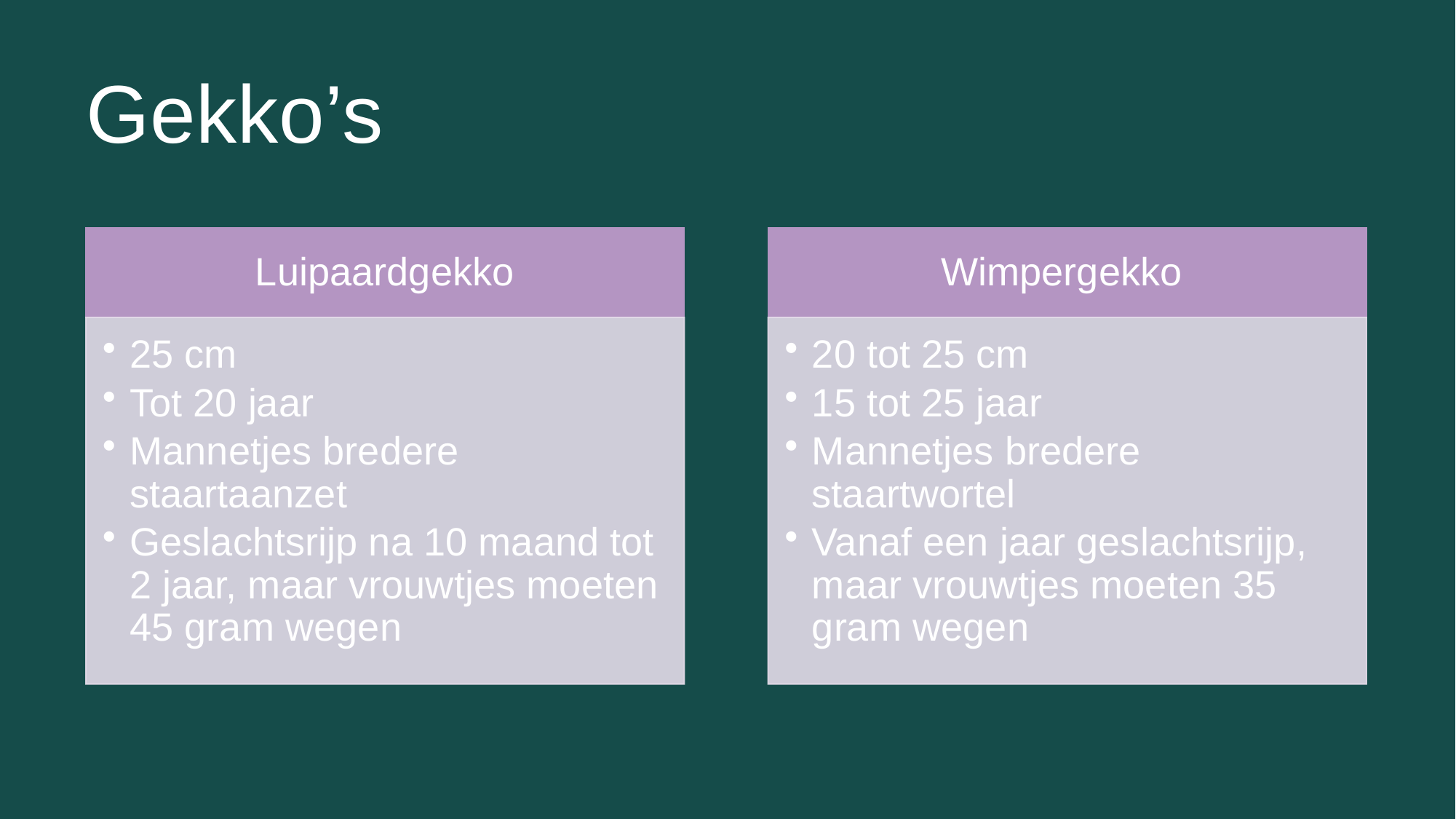

# Gekko’s
Luipaardgekko
25 cm
Tot 20 jaar
Mannetjes bredere staartaanzet
Geslachtsrijp na 10 maand tot 2 jaar, maar vrouwtjes moeten 45 gram wegen
Wimpergekko
20 tot 25 cm
15 tot 25 jaar
Mannetjes bredere staartwortel
Vanaf een jaar geslachtsrijp, maar vrouwtjes moeten 35 gram wegen